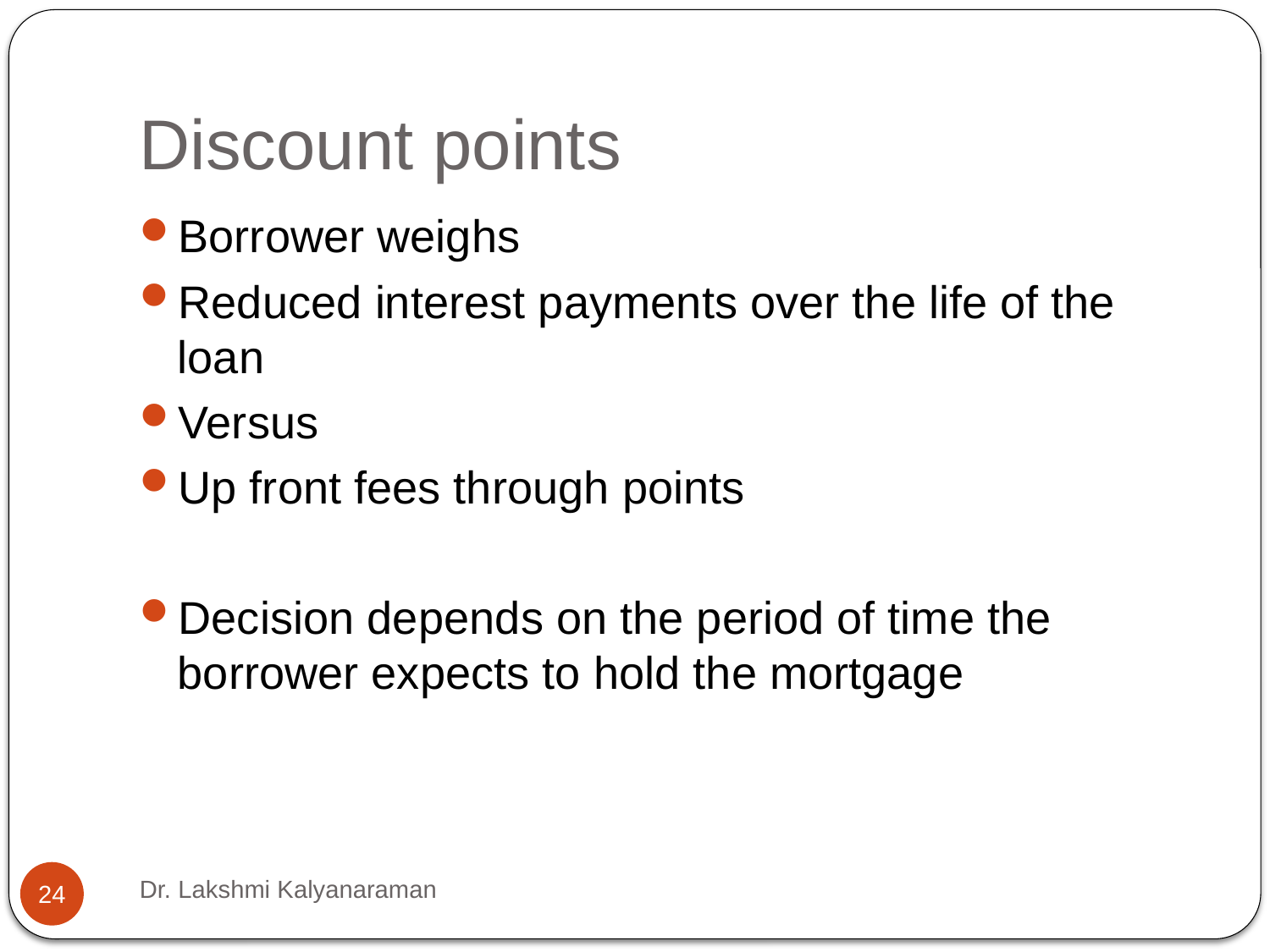

# Discount points
Borrower weighs
Reduced interest payments over the life of the loan
Versus
Up front fees through points

Decision depends on the period of time the borrower expects to hold the mortgage
Dr. Lakshmi Kalyanaraman
24